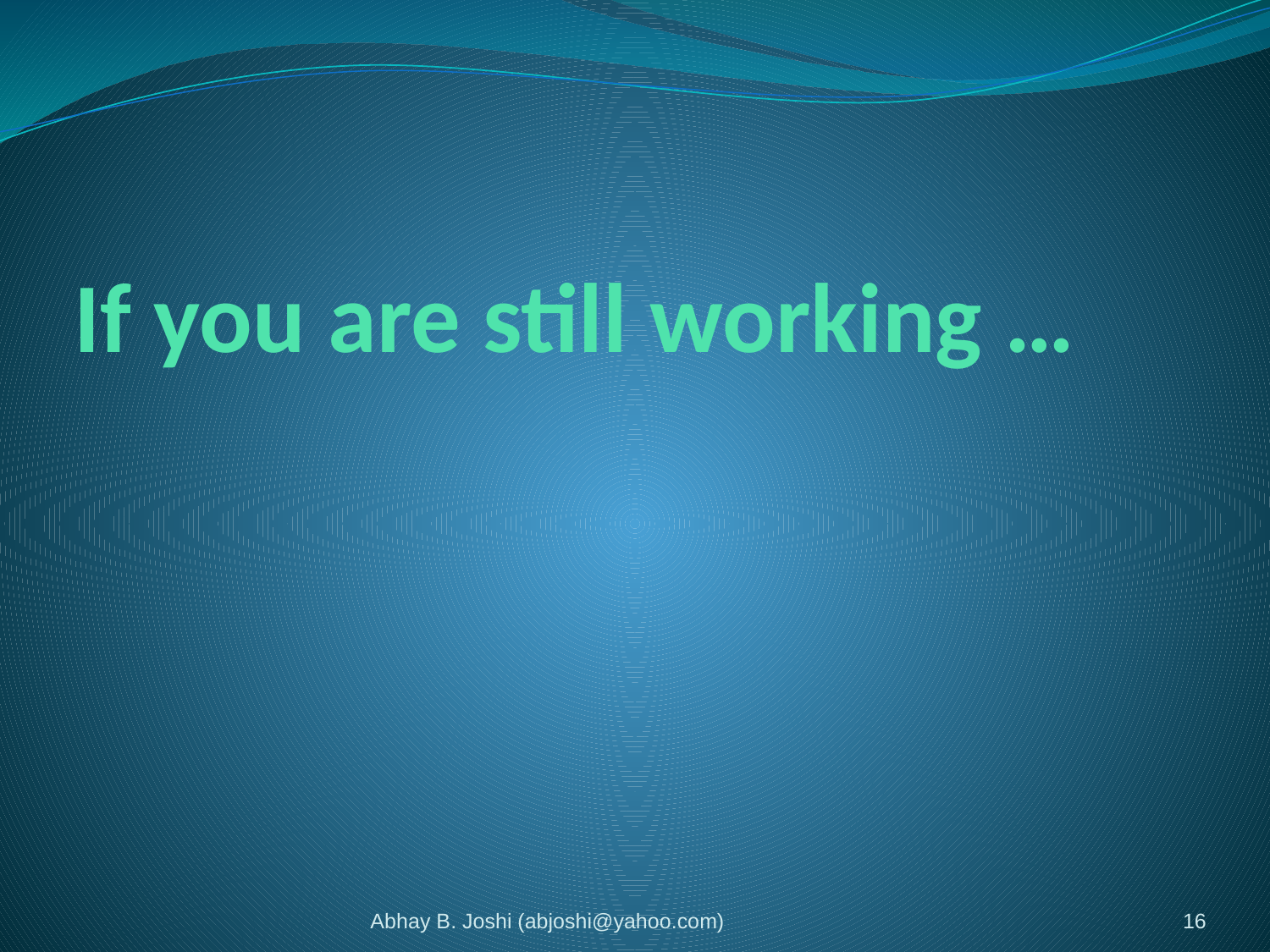

# If you are still working …

Abhay B. Joshi (abjoshi@yahoo.com)
16